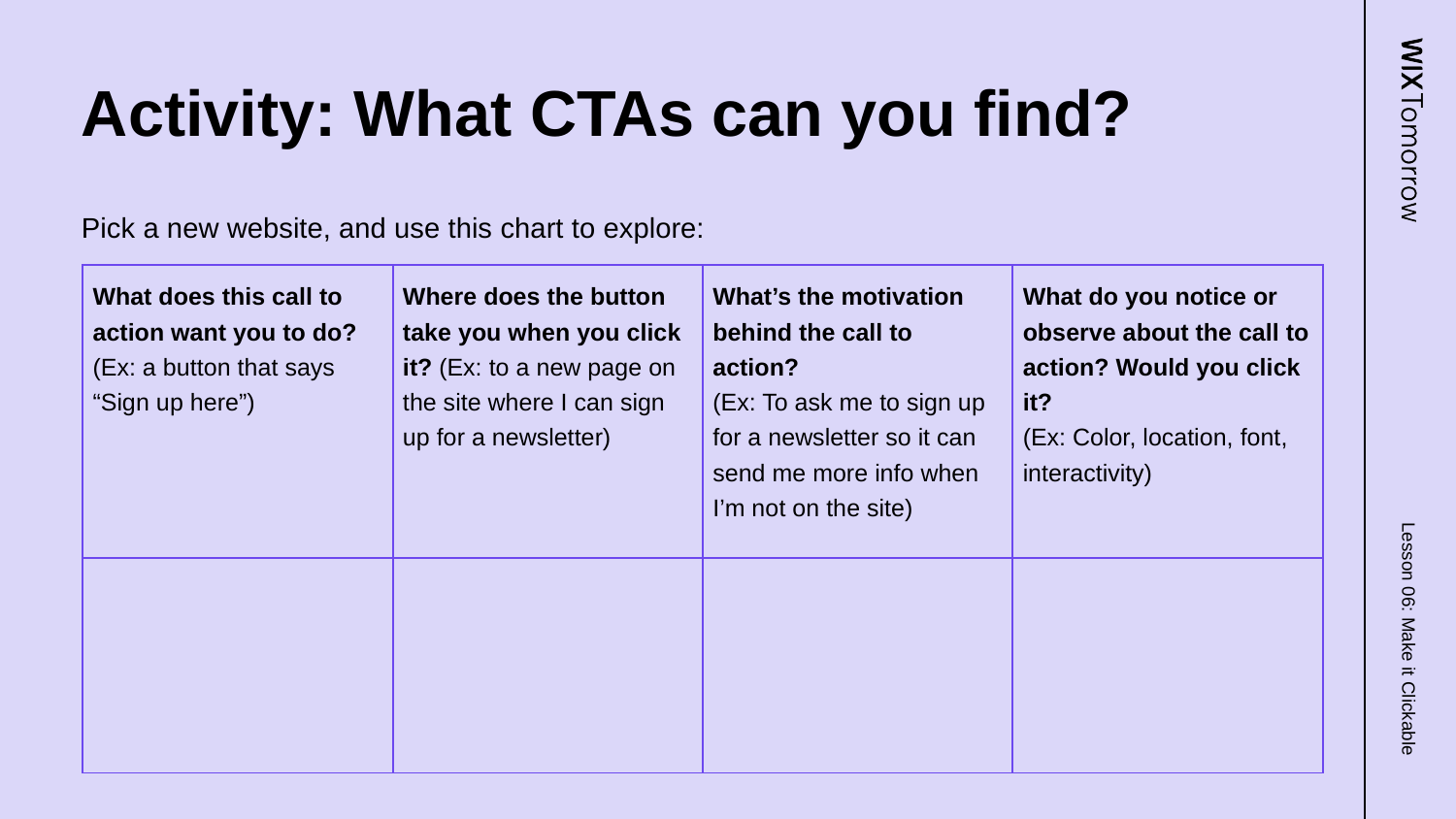

# Activity: What CTAs can you find?
Pick a new website, and use this chart to explore:

| What does this call to action want you to do? (Ex: a button that says “Sign up here”) | Where does the button take you when you click it? (Ex: to a new page on the site where I can sign up for a newsletter) | What’s the motivation behind the call to action? (Ex: To ask me to sign up for a newsletter so it can send me more info when I’m not on the site) | What do you notice or observe about the call to action? Would you click it? (Ex: Color, location, font, interactivity) |
| --- | --- | --- | --- |
|  |  |  |  |